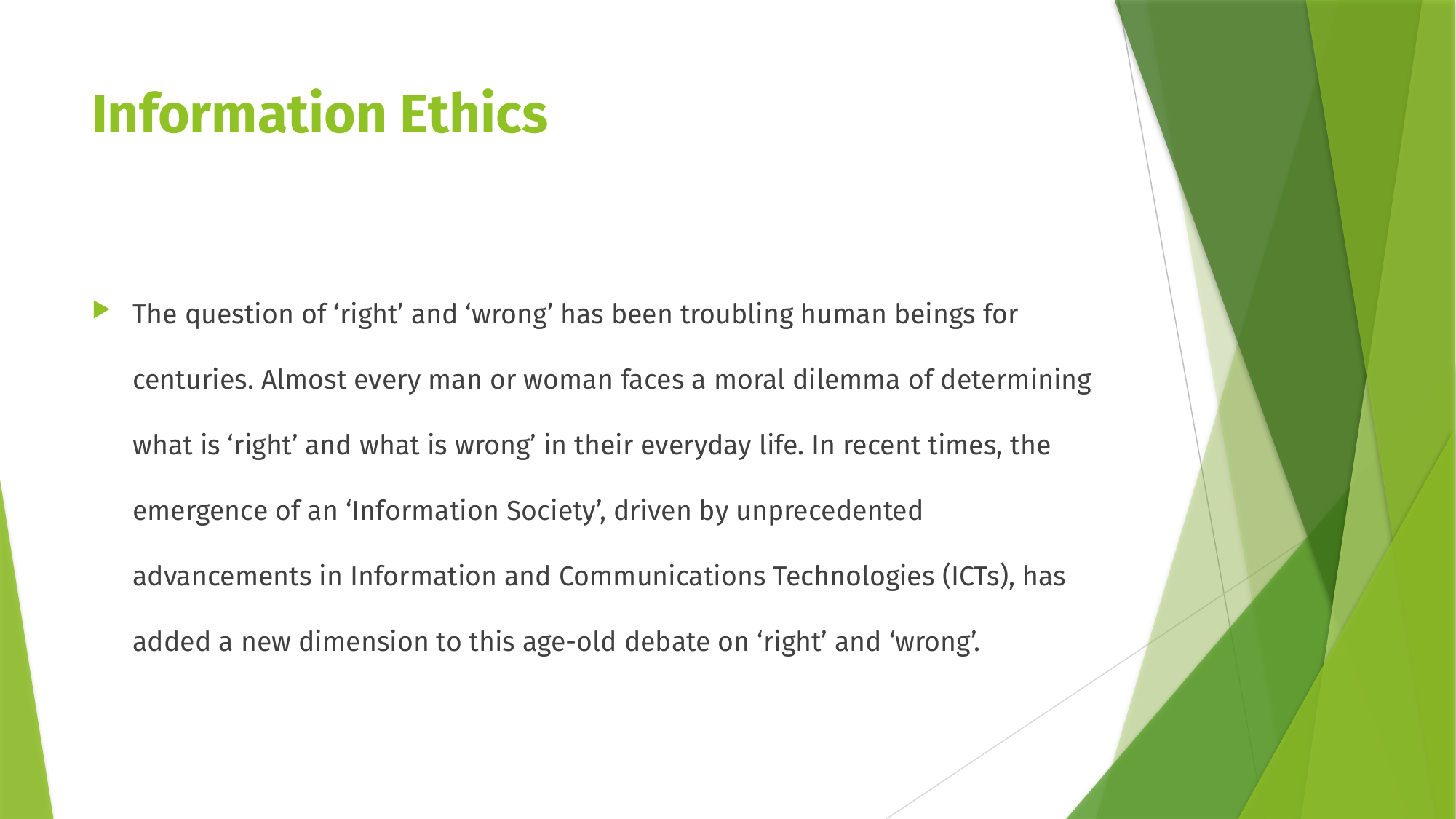

# Information Ethics
The question of ‘right’ and ‘wrong’ has been troubling human beings for centuries. Almost every man or woman faces a moral dilemma of determining what is ‘right’ and what is wrong’ in their everyday life. In recent times, the emergence of an ‘Information Society’, driven by unprecedented advancements in Information and Communications Technologies (ICTs), has added a new dimension to this age-old debate on ‘right’ and ‘wrong’.